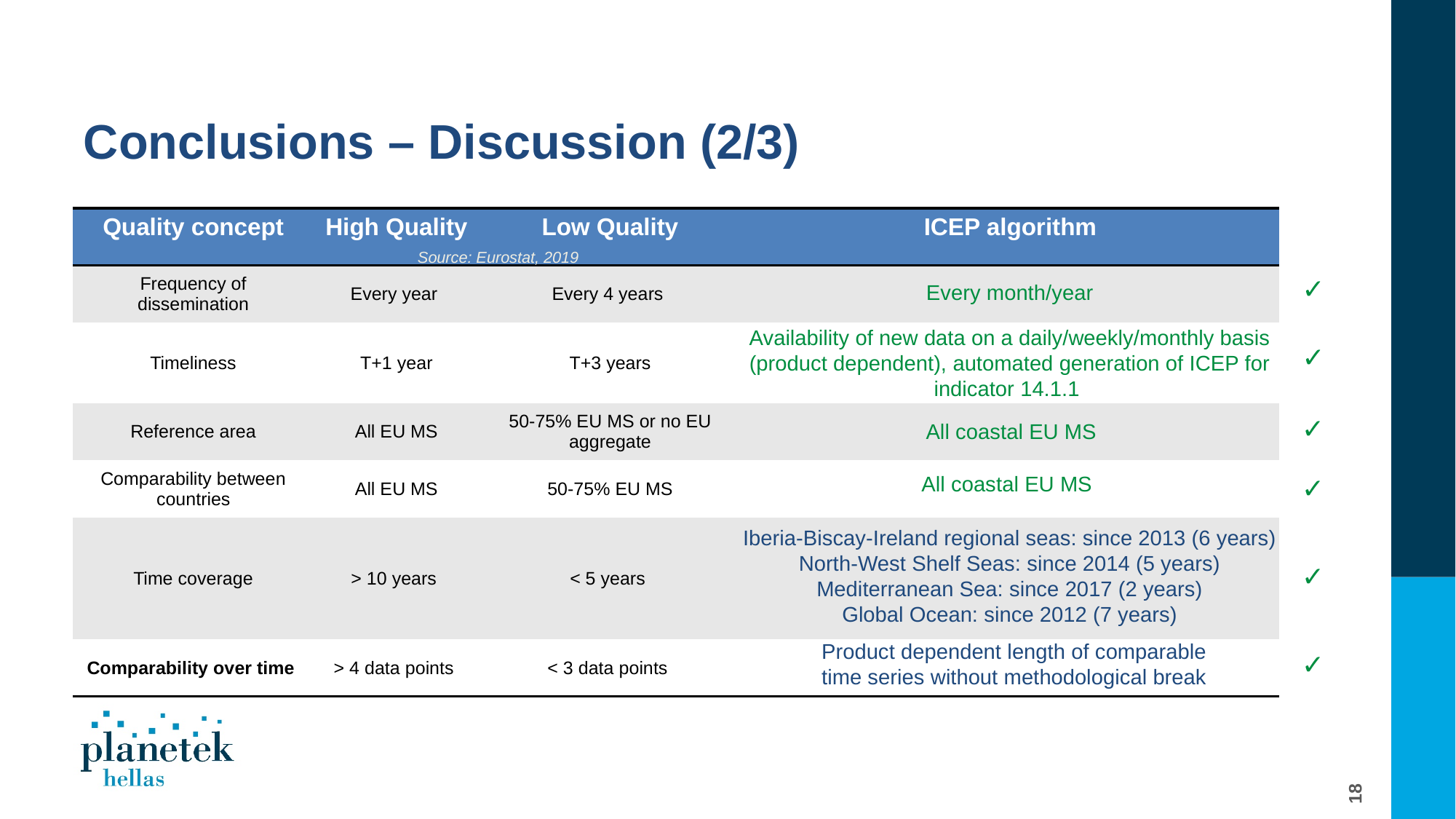

# Conclusions – Discussion (2/3)

| Quality concept | High Quality | Low Quality | ICEP algorithm |
| --- | --- | --- | --- |
| Frequency of dissemination | Every year | Every 4 years |  |
| Timeliness | T+1 year | T+3 years |  |
| Reference area | All EU MS | 50-75% EU MS or no EU aggregate |  |
| Comparability between countries | All EU MS | 50-75% EU MS |  |
| Time coverage | > 10 years | < 5 years |  |
| Comparability over time | > 4 data points | < 3 data points |  |
Source: Eurostat, 2019
✓
Every month/year
Availability of new data on a daily/weekly/monthly basis (product dependent), automated generation of ICEP for indicator 14.1.1
✓
✓
All coastal EU MS
All coastal EU MS
✓
Iberia-Biscay-Ireland regional seas: since 2013 (6 years)
North-West Shelf Seas: since 2014 (5 years)
Mediterranean Sea: since 2017 (2 years)
Global Ocean: since 2012 (7 years)
✓
Product dependent length of comparable time series without methodological break
✓